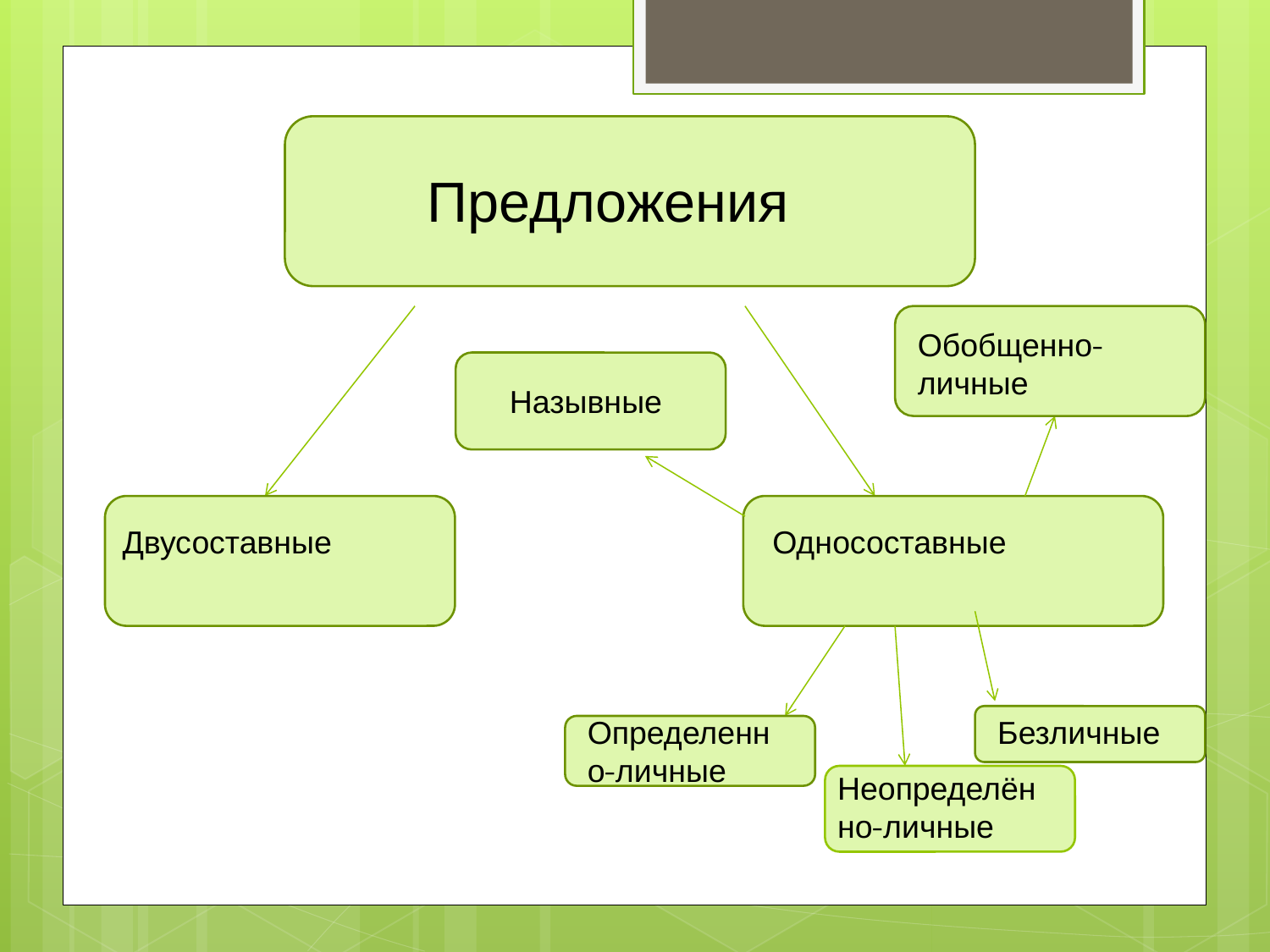

Предложения

Обобщенно-личные

Назывные

Двусоставные
Односоставные
Определенно-личные

Безличные

Неопределённо-личные